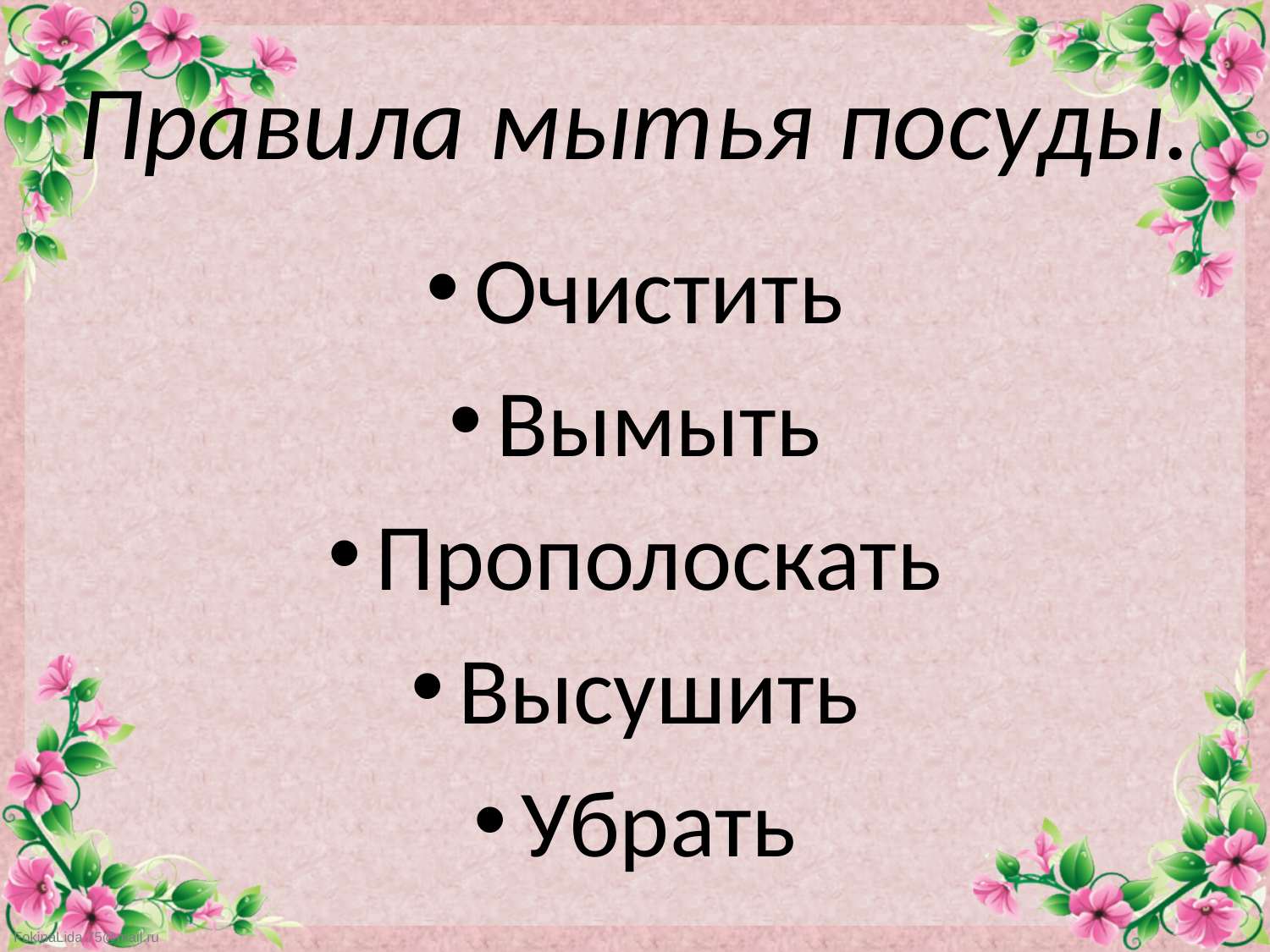

# Правила мытья посуды.
Очистить
Вымыть
Прополоскать
Высушить
Убрать